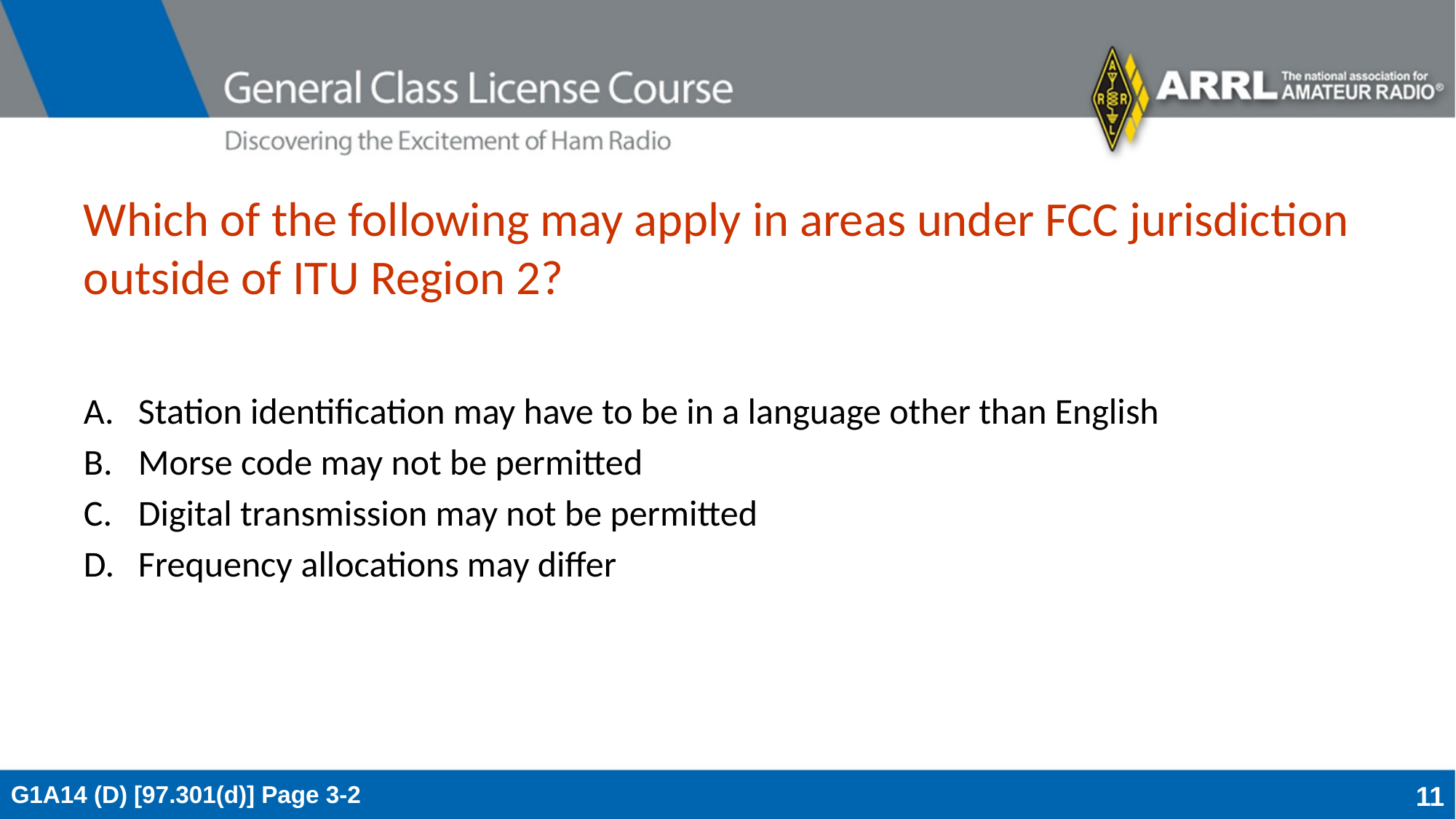

# Which of the following may apply in areas under FCC jurisdiction outside of ITU Region 2?
Station identification may have to be in a language other than English
Morse code may not be permitted
Digital transmission may not be permitted
Frequency allocations may differ
G1A14 (D) [97.301(d)] Page 3-2
11